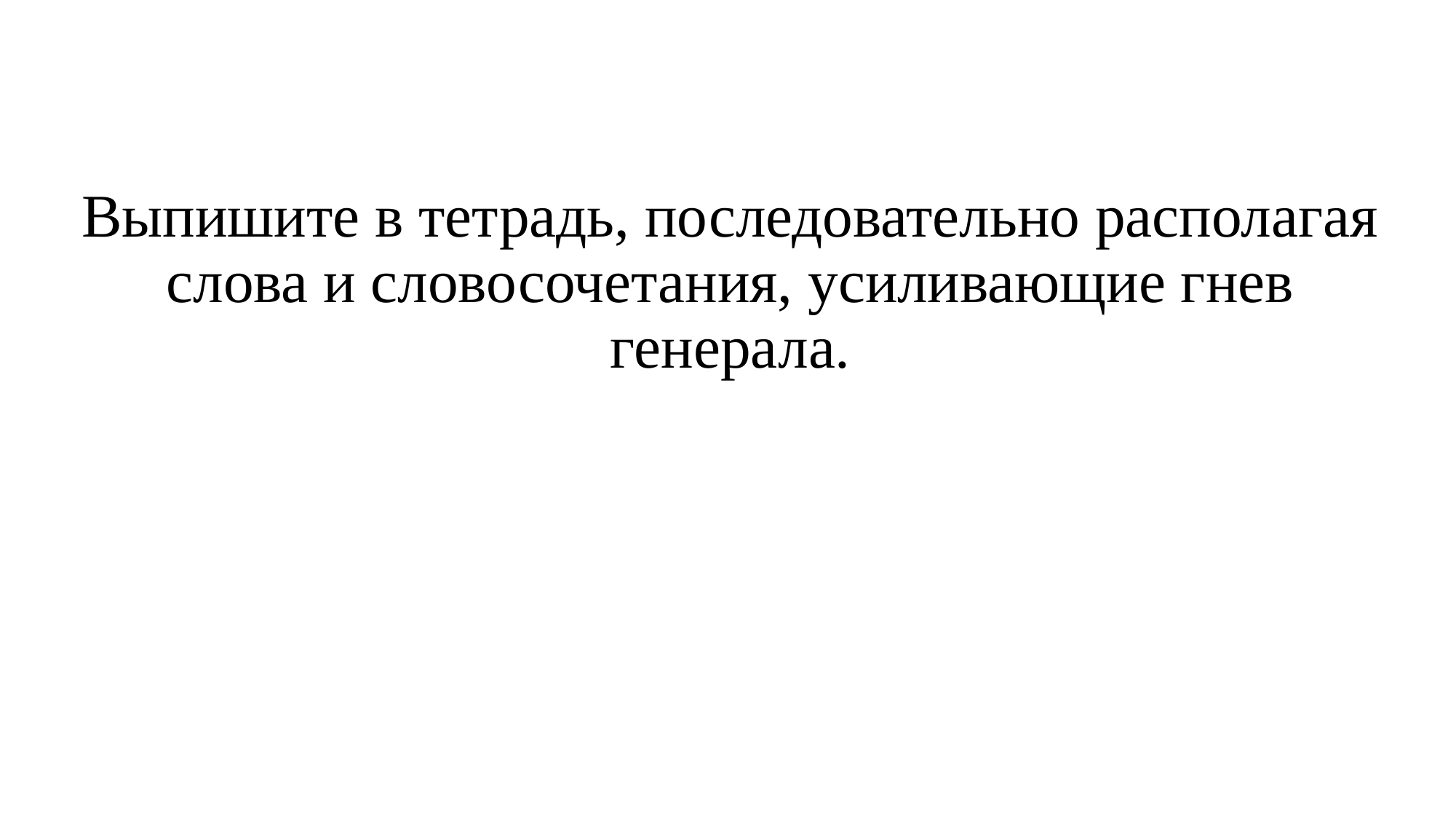

Выпишите в тетрадь, последовательно располагая слова и словосочетания, усиливающие гнев генерала.